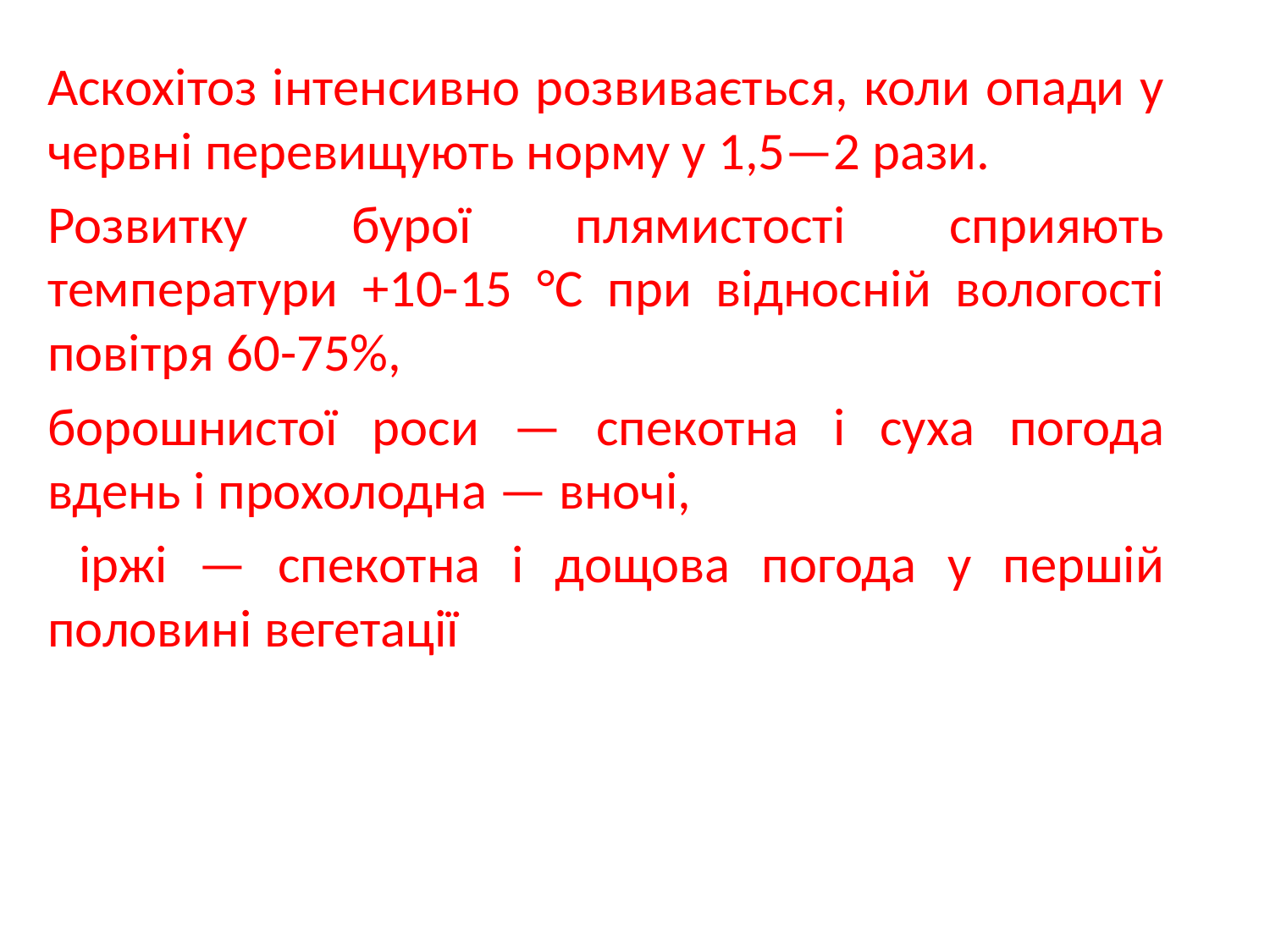

Аскохітоз інтенсивно розвивається, коли опади у червні перевищують норму у 1,5—2 рази.
Розвитку бурої плямистості сприяють температури +10-15 °С при відносній вологості повітря 60-75%,
борошнистої роси — спекотна і суха погода вдень і прохолодна — вночі,
 іржі — спекотна і дощова погода у першій половині вегетації